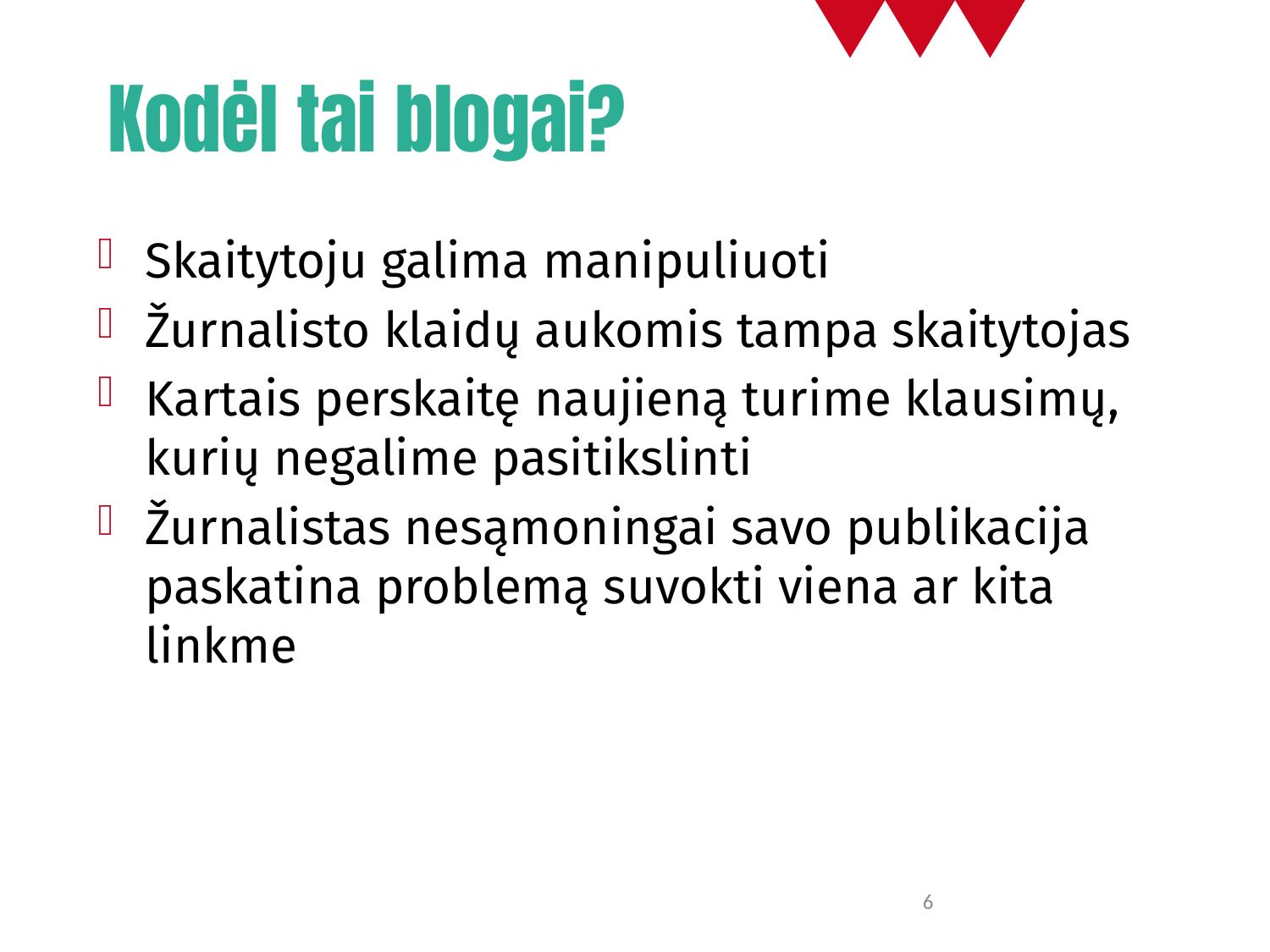

# Kodėl tai blogai?
Skaitytoju galima manipuliuoti
Žurnalisto klaidų aukomis tampa skaitytojas
Kartais perskaitę naujieną turime klausimų, kurių negalime pasitikslinti
Žurnalistas nesąmoningai savo publikacija paskatina problemą suvokti viena ar kita linkme
6